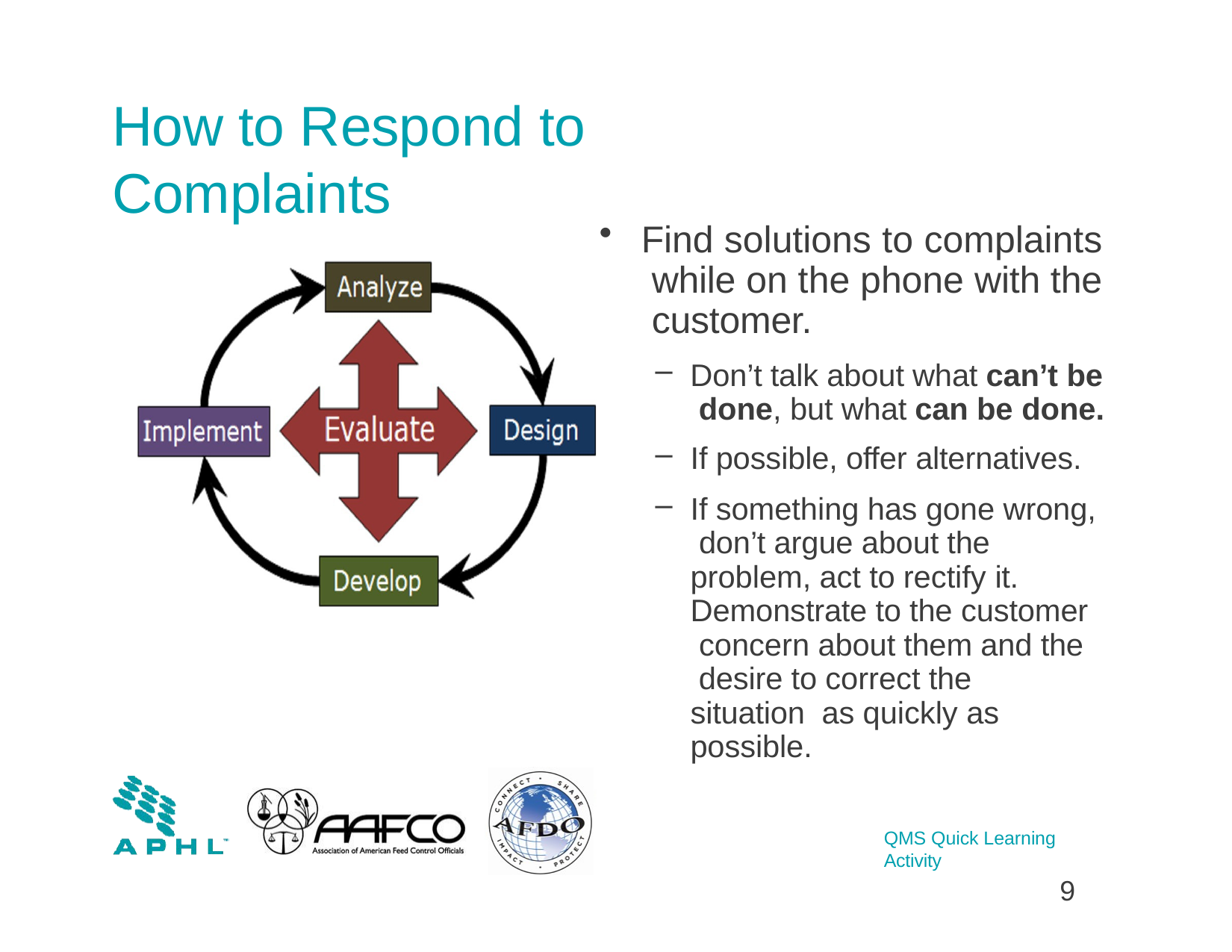

# How to Respond to Complaints
Find solutions to complaints  while on the phone with the  customer.
Don’t talk about what can’t be  done, but what can be done.
If possible, offer alternatives.
If something has gone wrong,  don’t argue about the  problem, act to rectify it.
Demonstrate to the customer  concern about them and the  desire to correct the situation  as quickly as possible.

QMS Quick Learning Activity
9